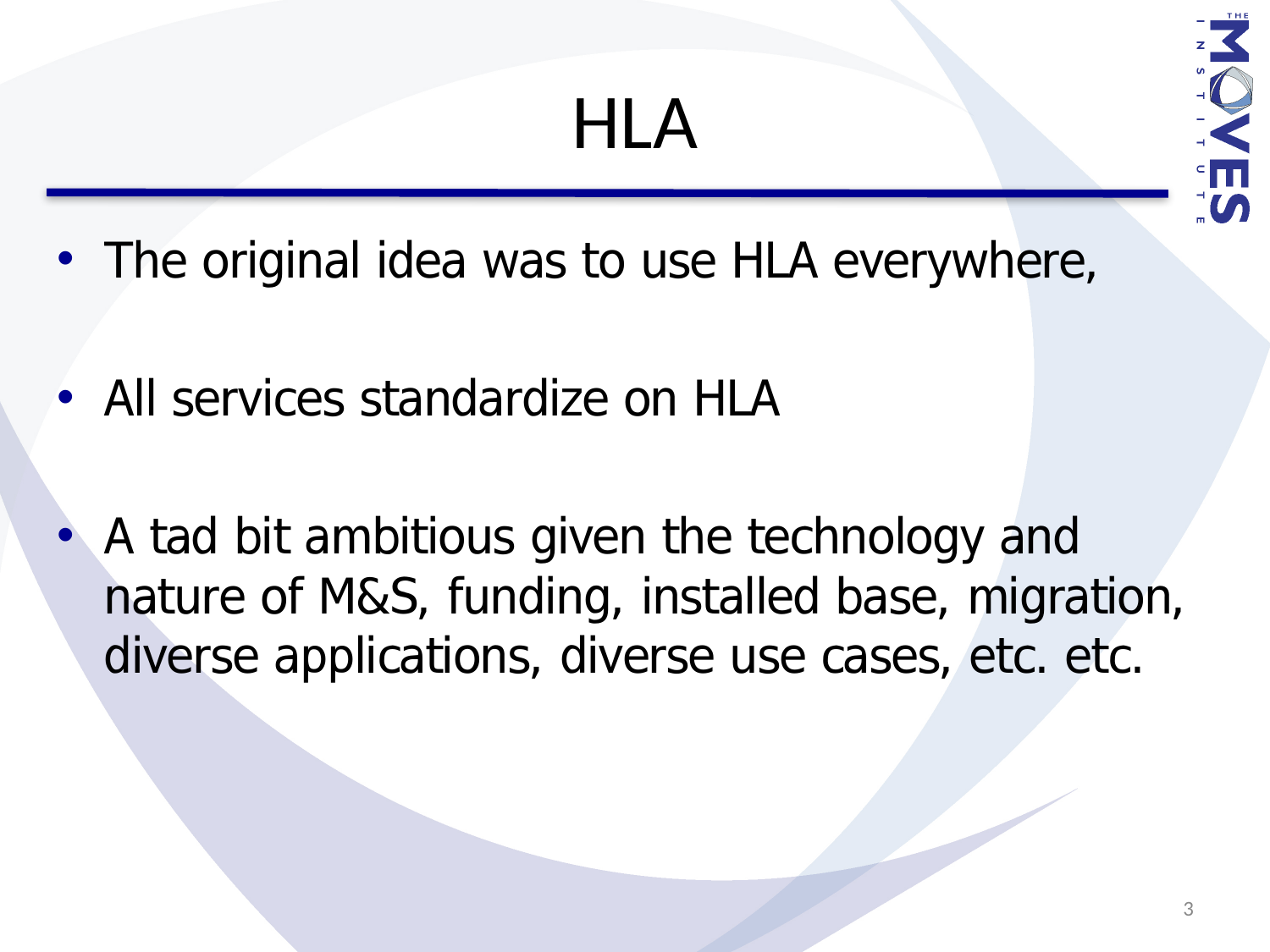

# HLA
The original idea was to use HLA everywhere,

All services standardize on HLA

A tad bit ambitious given the technology and nature of M&S, funding, installed base, migration, diverse applications, diverse use cases, etc. etc.
3